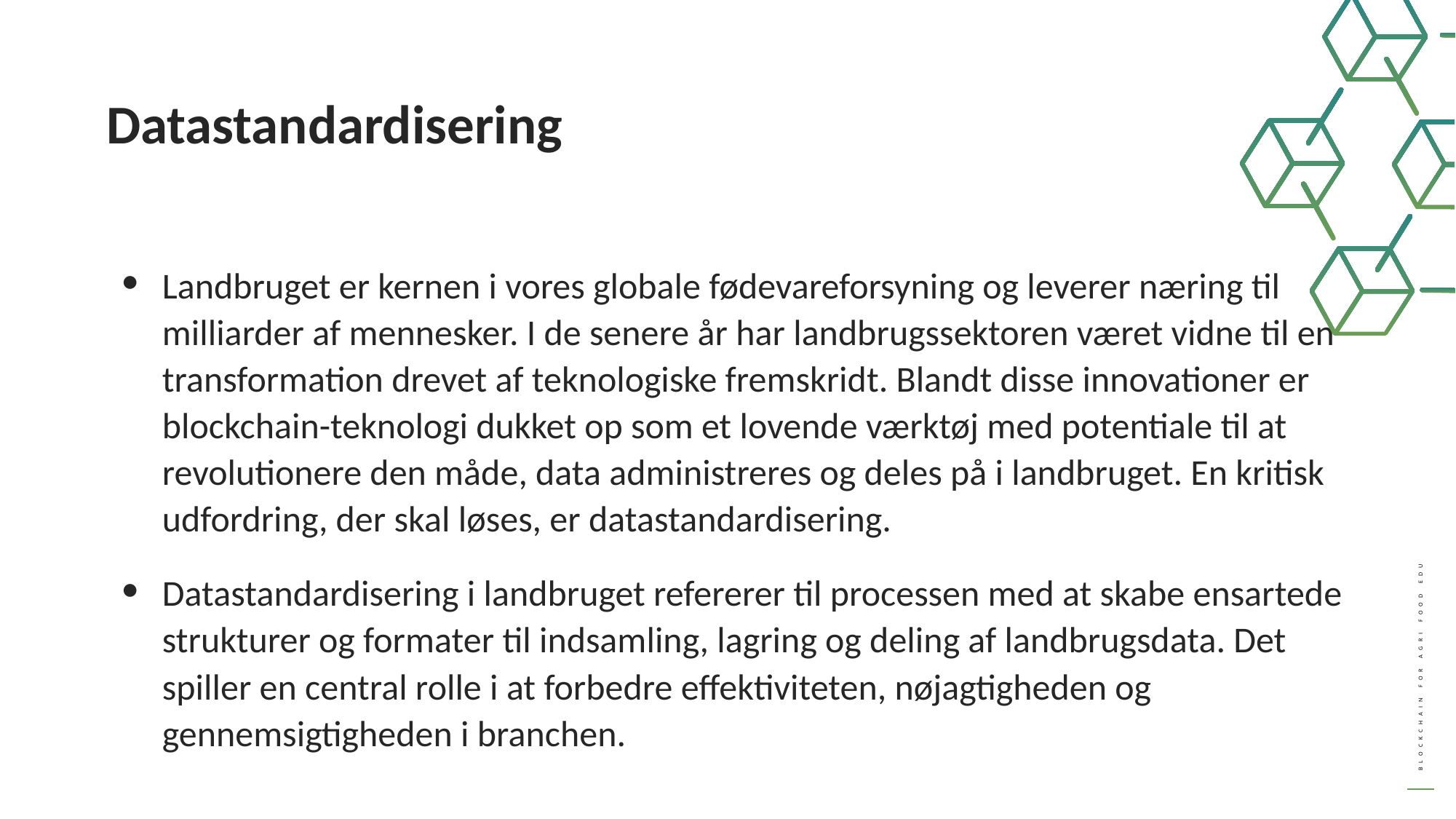

Datastandardisering
Landbruget er kernen i vores globale fødevareforsyning og leverer næring til milliarder af mennesker. I de senere år har landbrugssektoren været vidne til en transformation drevet af teknologiske fremskridt. Blandt disse innovationer er blockchain-teknologi dukket op som et lovende værktøj med potentiale til at revolutionere den måde, data administreres og deles på i landbruget. En kritisk udfordring, der skal løses, er datastandardisering.
Datastandardisering i landbruget refererer til processen med at skabe ensartede strukturer og formater til indsamling, lagring og deling af landbrugsdata. Det spiller en central rolle i at forbedre effektiviteten, nøjagtigheden og gennemsigtigheden i branchen.